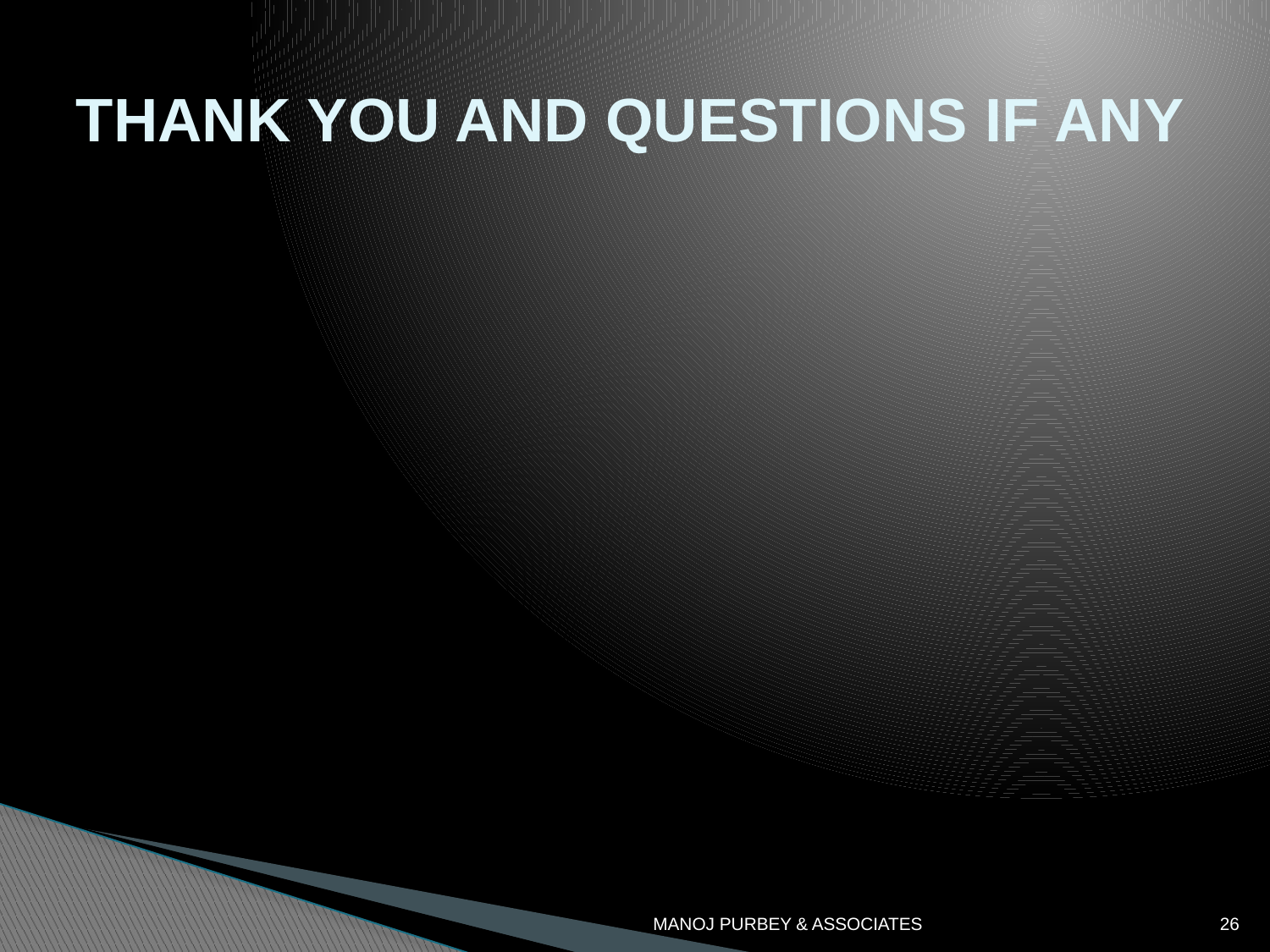

# THANK YOU AND QUESTIONS IF ANY
MANOJ PURBEY & ASSOCIATES
26